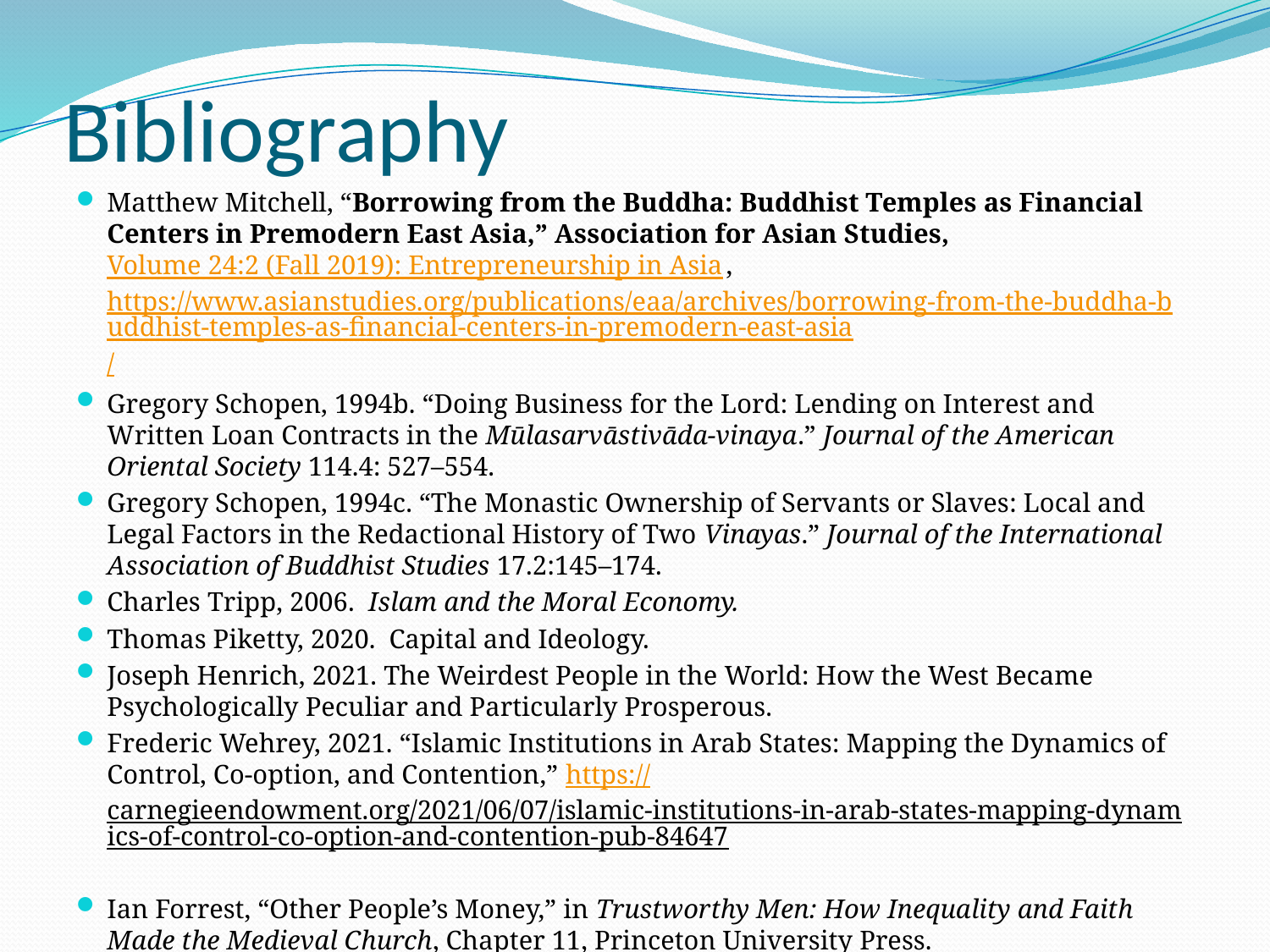

# Bibliography
Matthew Mitchell, “Borrowing from the Buddha: Buddhist Temples as Financial Centers in Premodern East Asia,” Association for Asian Studies, Volume 24:2 (Fall 2019): Entrepreneurship in Asia, https://www.asianstudies.org/publications/eaa/archives/borrowing-from-the-buddha-buddhist-temples-as-financial-centers-in-premodern-east-asia/
Gregory Schopen, 1994b. “Doing Business for the Lord: Lending on Interest and Written Loan Contracts in the Mūlasarvāstivāda-vinaya.” Journal of the American Oriental Society 114.4: 527–554.
Gregory Schopen, 1994c. “The Monastic Ownership of Servants or Slaves: Local and Legal Factors in the Redactional History of Two Vinayas.” Journal of the International Association of Buddhist Studies 17.2:145–174.
Charles Tripp, 2006.  Islam and the Moral Economy.
Thomas Piketty, 2020.  Capital and Ideology.
Joseph Henrich, 2021. The Weirdest People in the World: How the West Became Psychologically Peculiar and Particularly Prosperous.
Frederic Wehrey, 2021. “Islamic Institutions in Arab States: Mapping the Dynamics of Control, Co-option, and Contention,” https://carnegieendowment.org/2021/06/07/islamic-institutions-in-arab-states-mapping-dynamics-of-control-co-option-and-contention-pub-84647
Ian Forrest, “Other People’s Money,” in Trustworthy Men: How Inequality and Faith Made the Medieval Church, Chapter 11, Princeton University Press.